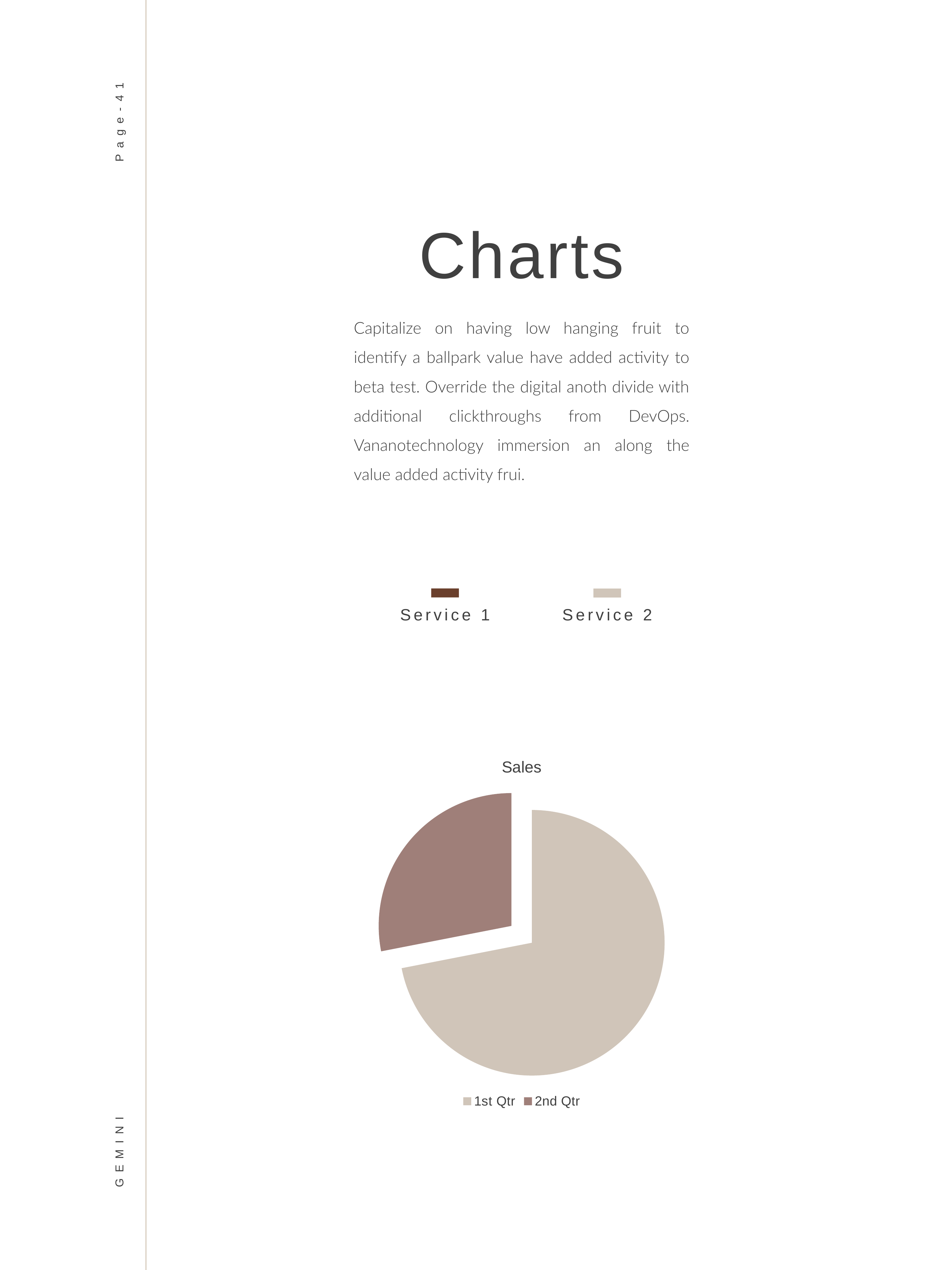

Page-41
Charts
Capitalize on having low hanging fruit to identify a ballpark value have added activity to beta test. Override the digital anoth divide with additional clickthroughs from DevOps. Vananotechnology immersion an along the value added activity frui.

Service 1
Service 2

### Chart:

| Category | Sales |
|---|---|
| 1st Qtr | 8.2 |
| 2nd Qtr | 3.2 |
GEMINI